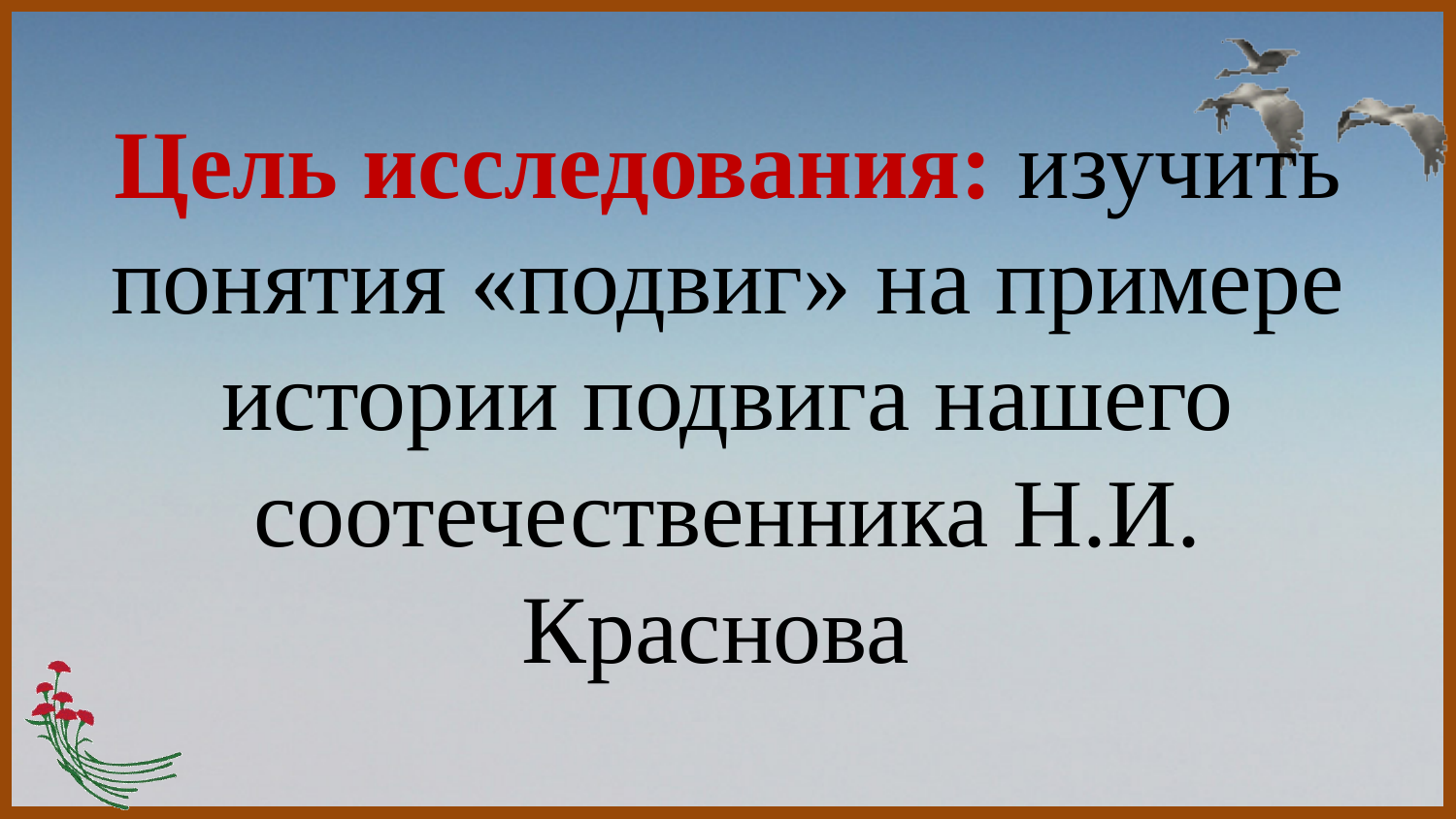

# Цель исследования: изучить понятия «подвиг» на примере истории подвига нашего соотечественника Н.И. Краснова